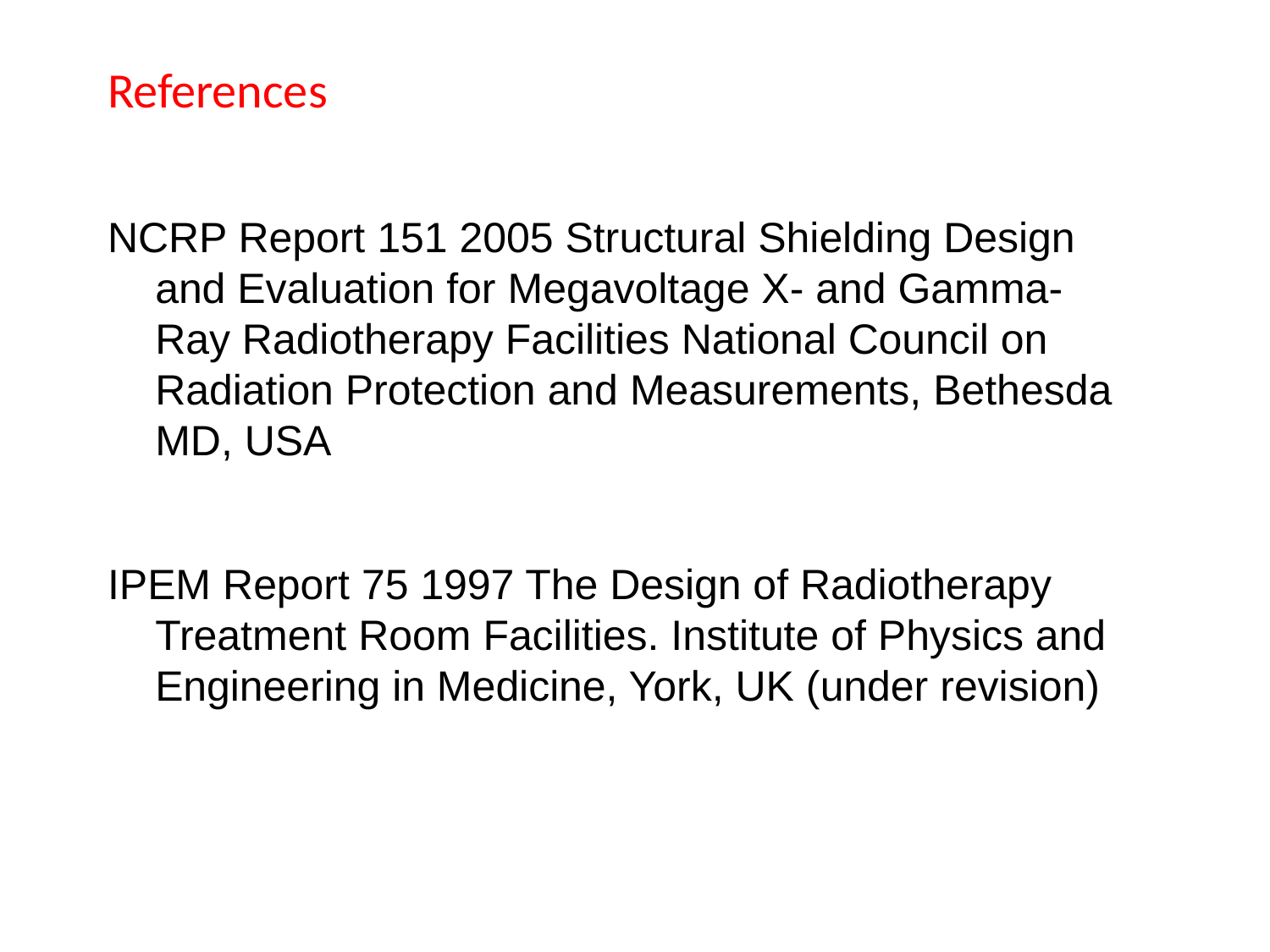

References

NCRP Report 151 2005 Structural Shielding Design and Evaluation for Megavoltage X- and Gamma-Ray Radiotherapy Facilities National Council on Radiation Protection and Measurements, Bethesda MD, USA

IPEM Report 75 1997 The Design of Radiotherapy Treatment Room Facilities. Institute of Physics and Engineering in Medicine, York, UK (under revision)